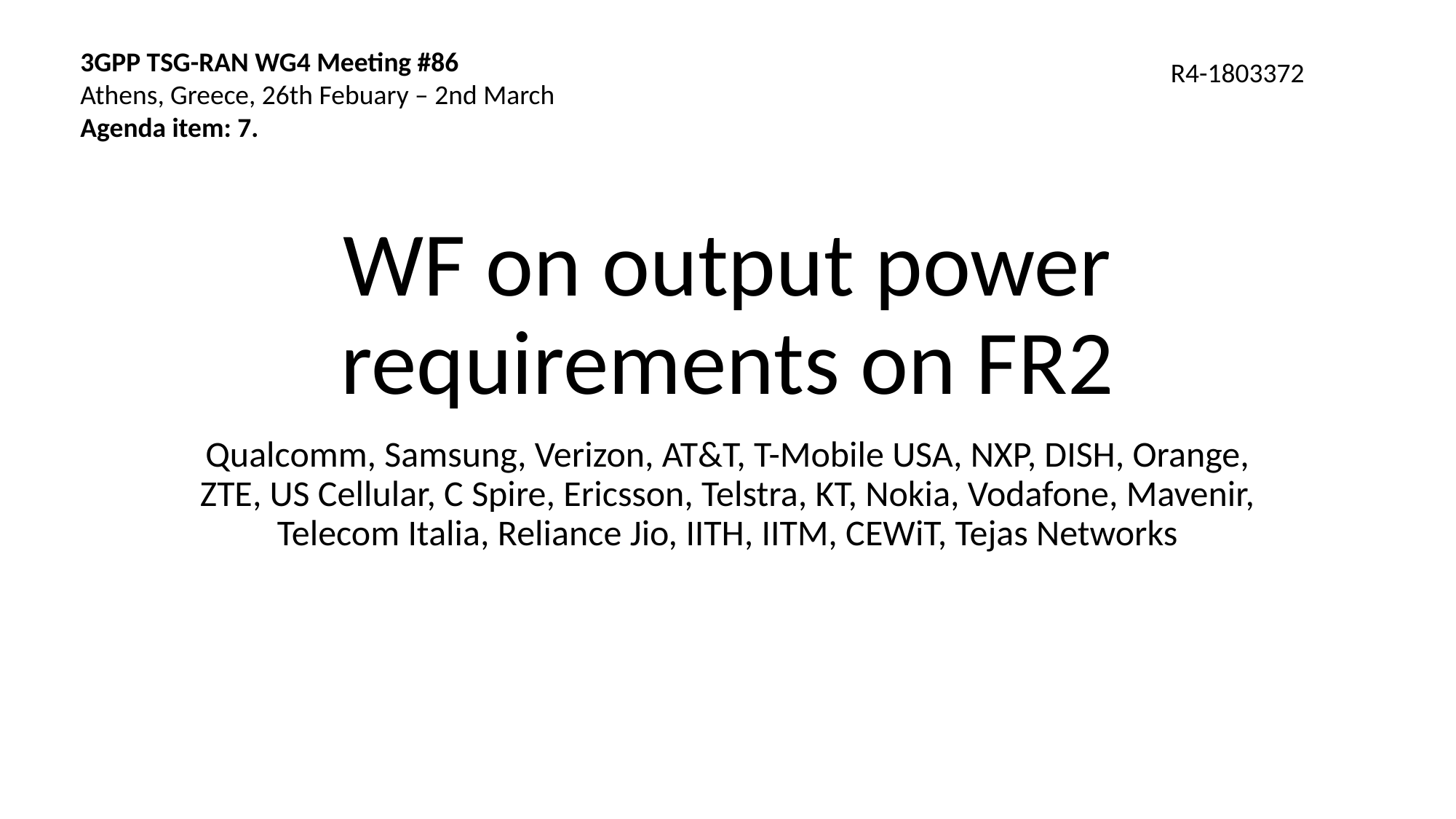

3GPP TSG-RAN WG4 Meeting #86
Athens, Greece, 26th Febuary – 2nd March
Agenda item: 7.
R4-1803372
# WF on output power requirements on FR2
Qualcomm, Samsung, Verizon, AT&T, T-Mobile USA, NXP, DISH, Orange, ZTE, US Cellular, C Spire, Ericsson, Telstra, KT, Nokia, Vodafone, Mavenir, Telecom Italia, Reliance Jio, IITH, IITM, CEWiT, Tejas Networks